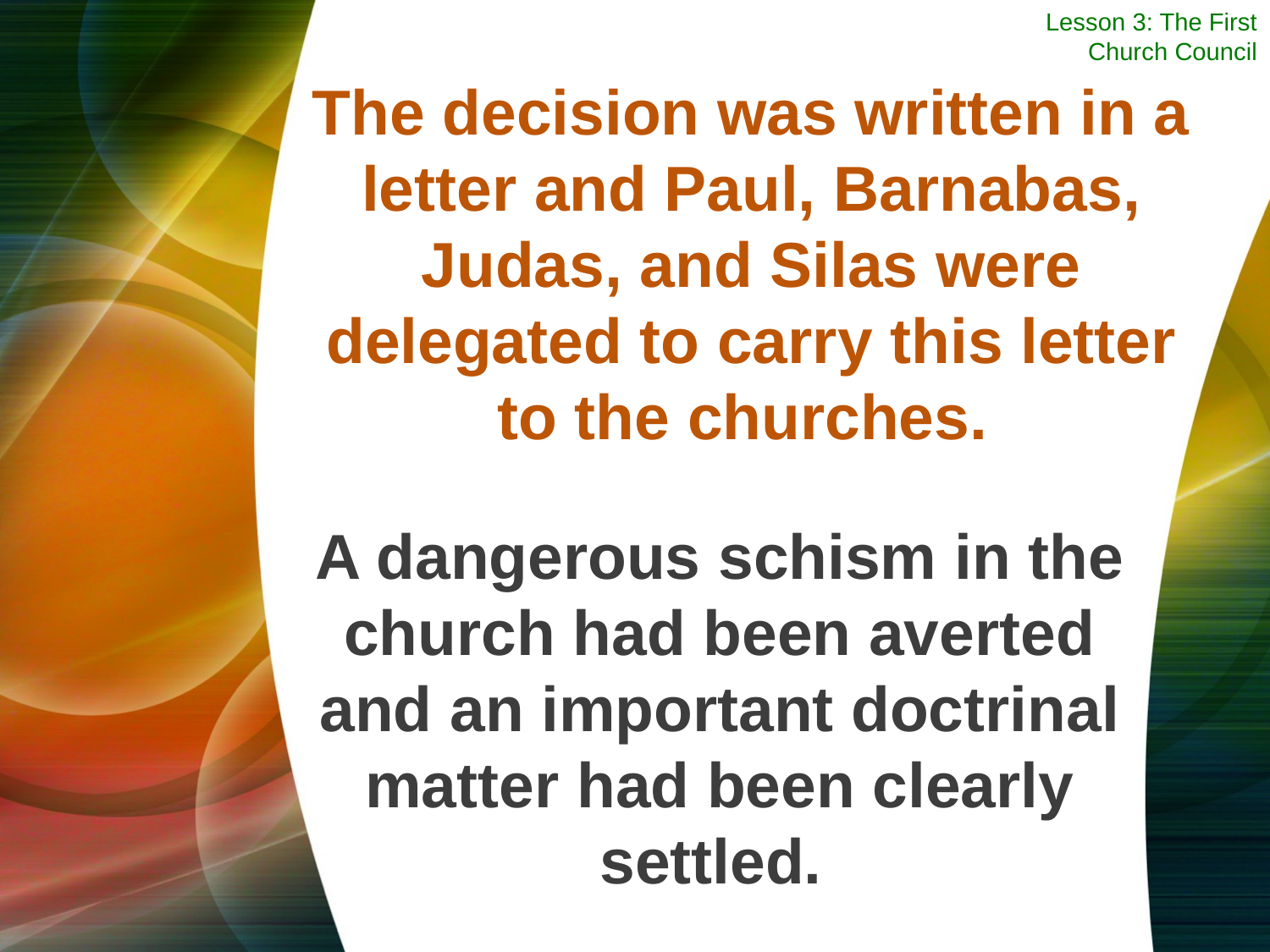

Lesson 3: The First Church Council
The decision was written in a letter and Paul, Barnabas, Judas, and Silas were
delegated to carry this letter to the churches.
A dangerous schism in the church had been averted and an important doctrinal matter had been clearly settled.